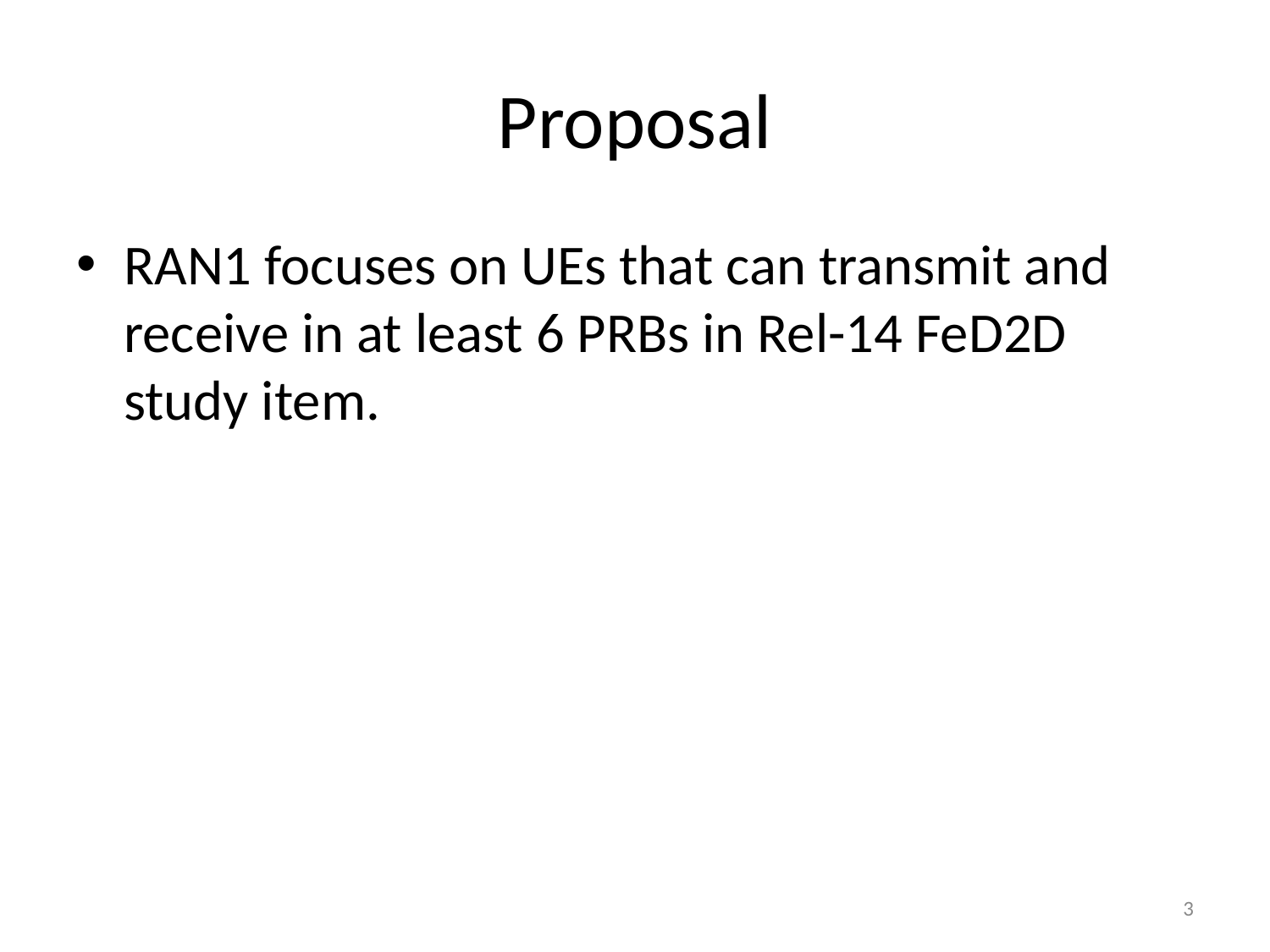

# Proposal
RAN1 focuses on UEs that can transmit and receive in at least 6 PRBs in Rel-14 FeD2D study item.
3